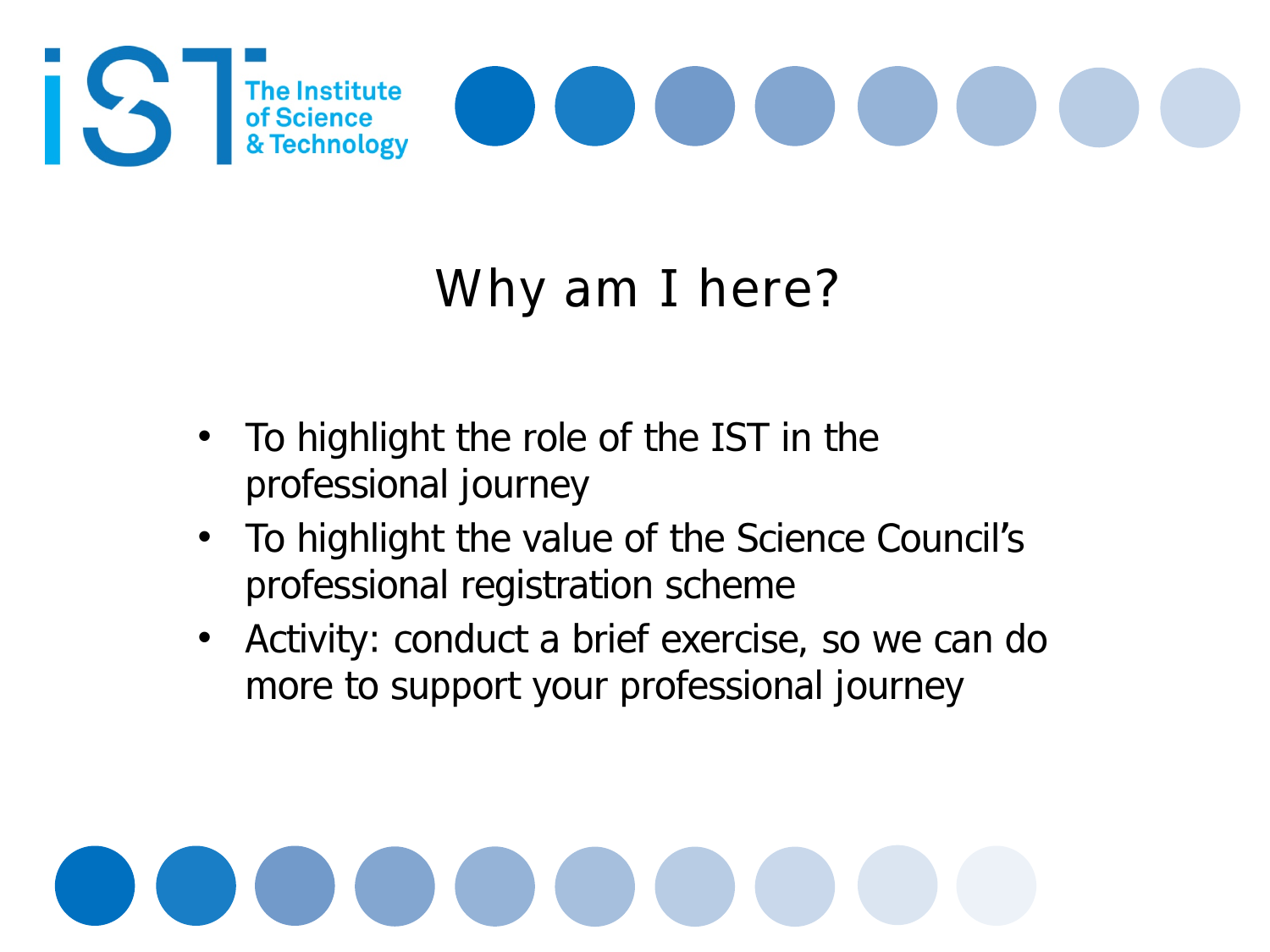

# Why am I here?
To highlight the role of the IST in the professional journey
To highlight the value of the Science Council’s  professional registration scheme
Activity: conduct a brief exercise, so we can do more to support your professional journey